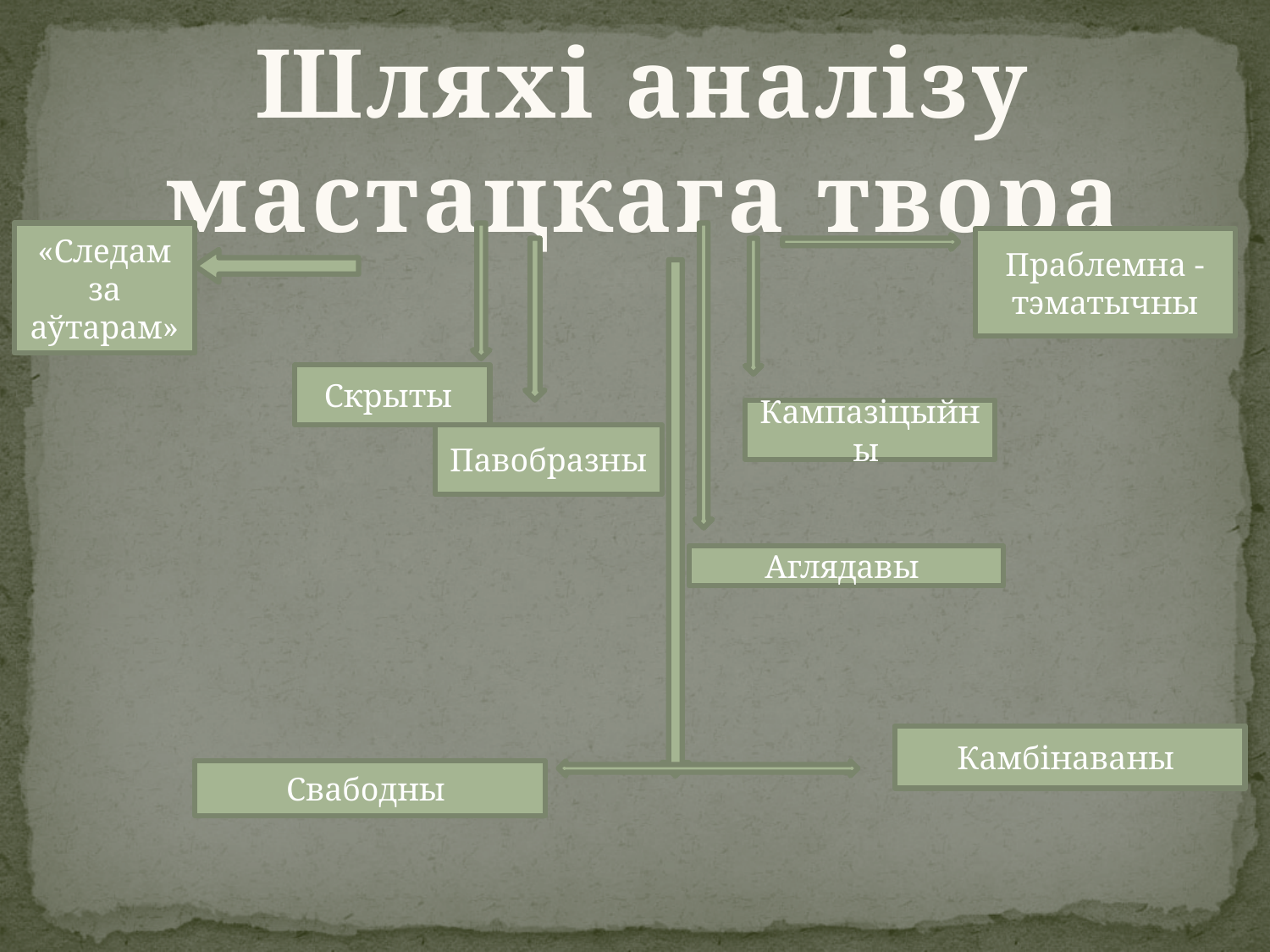

Шляхі аналізу мастацкага твора
#

«Следам за аўтарам»
Праблемна - тэматычны

Скрыты
Кампазіцыйны
Павобразны
Аглядавы
Камбінаваны
Свабодны